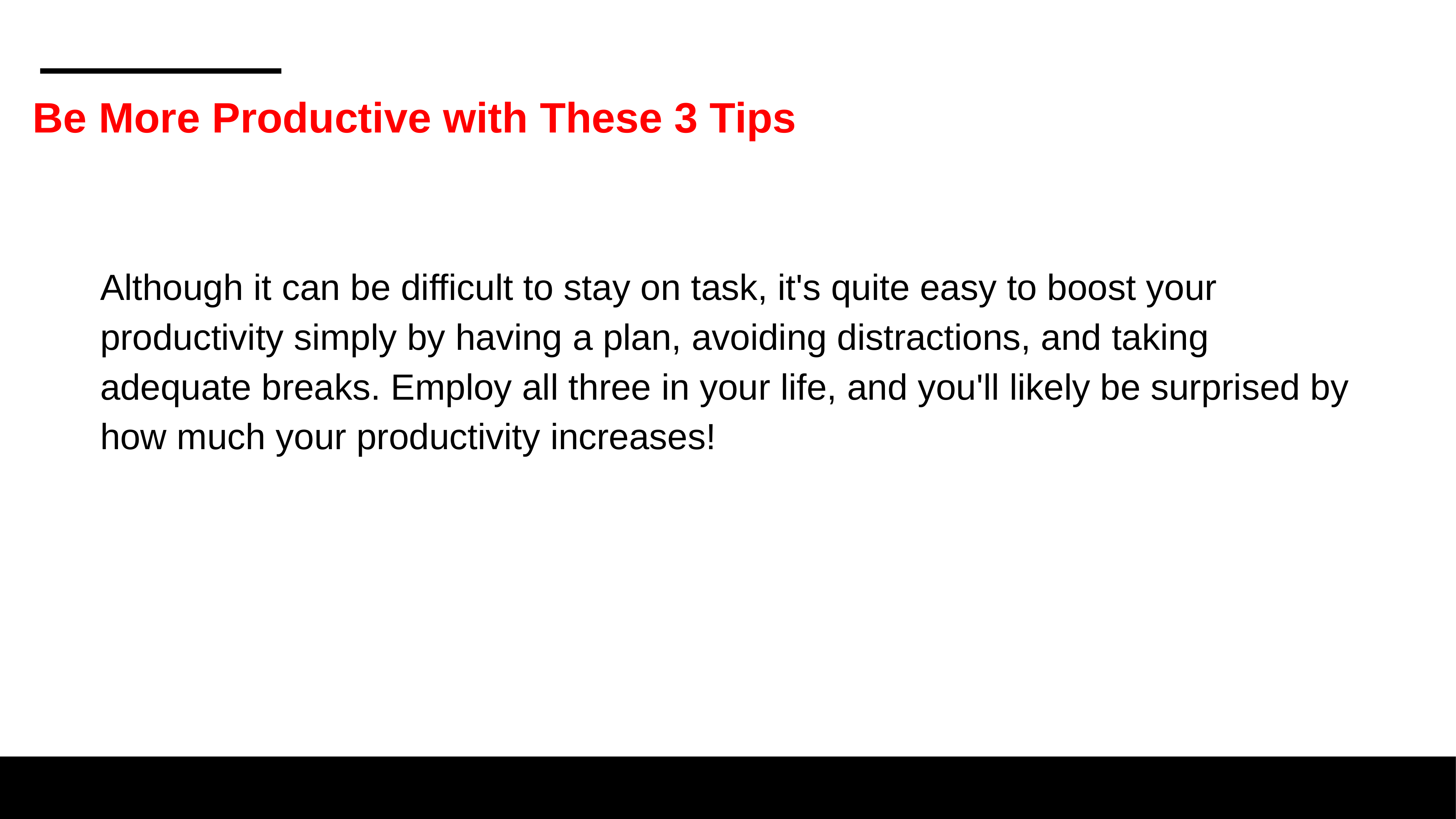

Be More Productive with These 3 Tips
Although it can be difficult to stay on task, it's quite easy to boost your productivity simply by having a plan, avoiding distractions, and taking adequate breaks. Employ all three in your life, and you'll likely be surprised by how much your productivity increases!